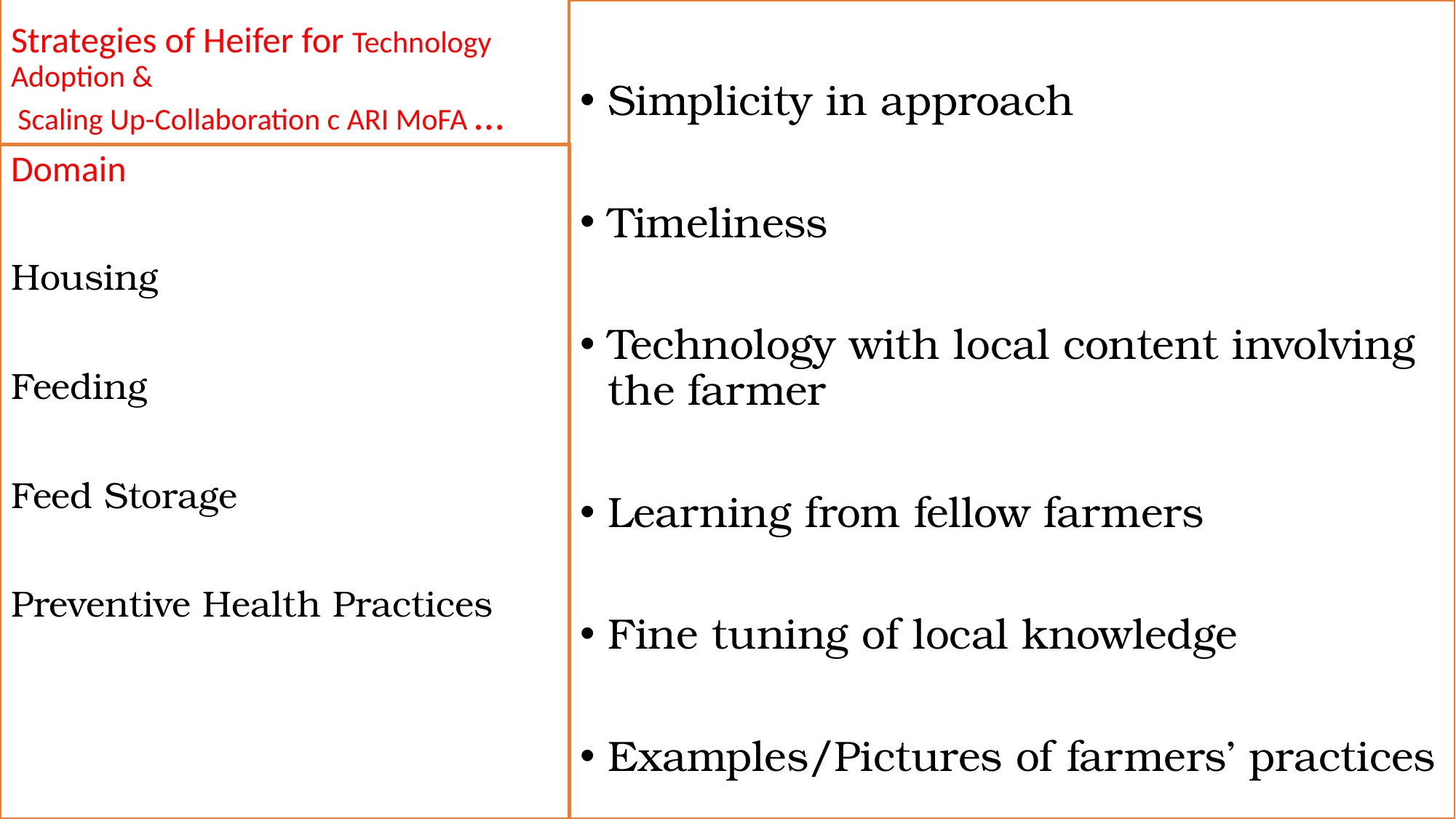

Simplicity in approach

Timeliness

Technology with local content involving the farmer

Learning from fellow farmers

Fine tuning of local knowledge

Examples/Pictures of farmers’ practices

# Strategies of Heifer for Technology Adoption & Scaling Up-Collaboration c ARI MoFA …
Domain

Housing

Feeding

Feed Storage

Preventive Health Practices